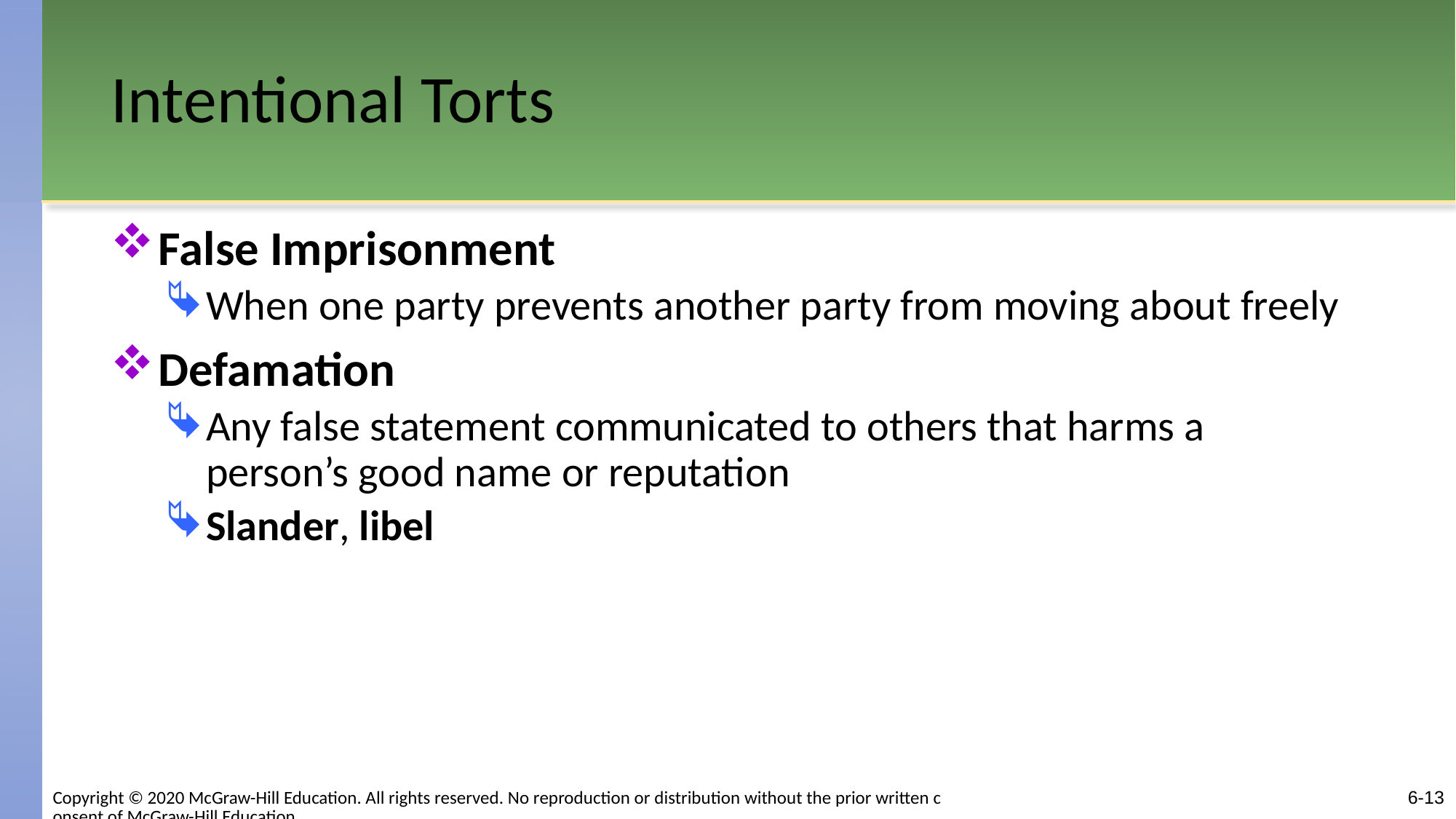

# Intentional Torts
False Imprisonment
When one party prevents another party from moving about freely
Defamation
Any false statement communicated to others that harms a person’s good name or reputation
Slander, libel
Copyright © 2020 McGraw-Hill Education. All rights reserved. No reproduction or distribution without the prior written consent of McGraw-Hill Education.
6-13